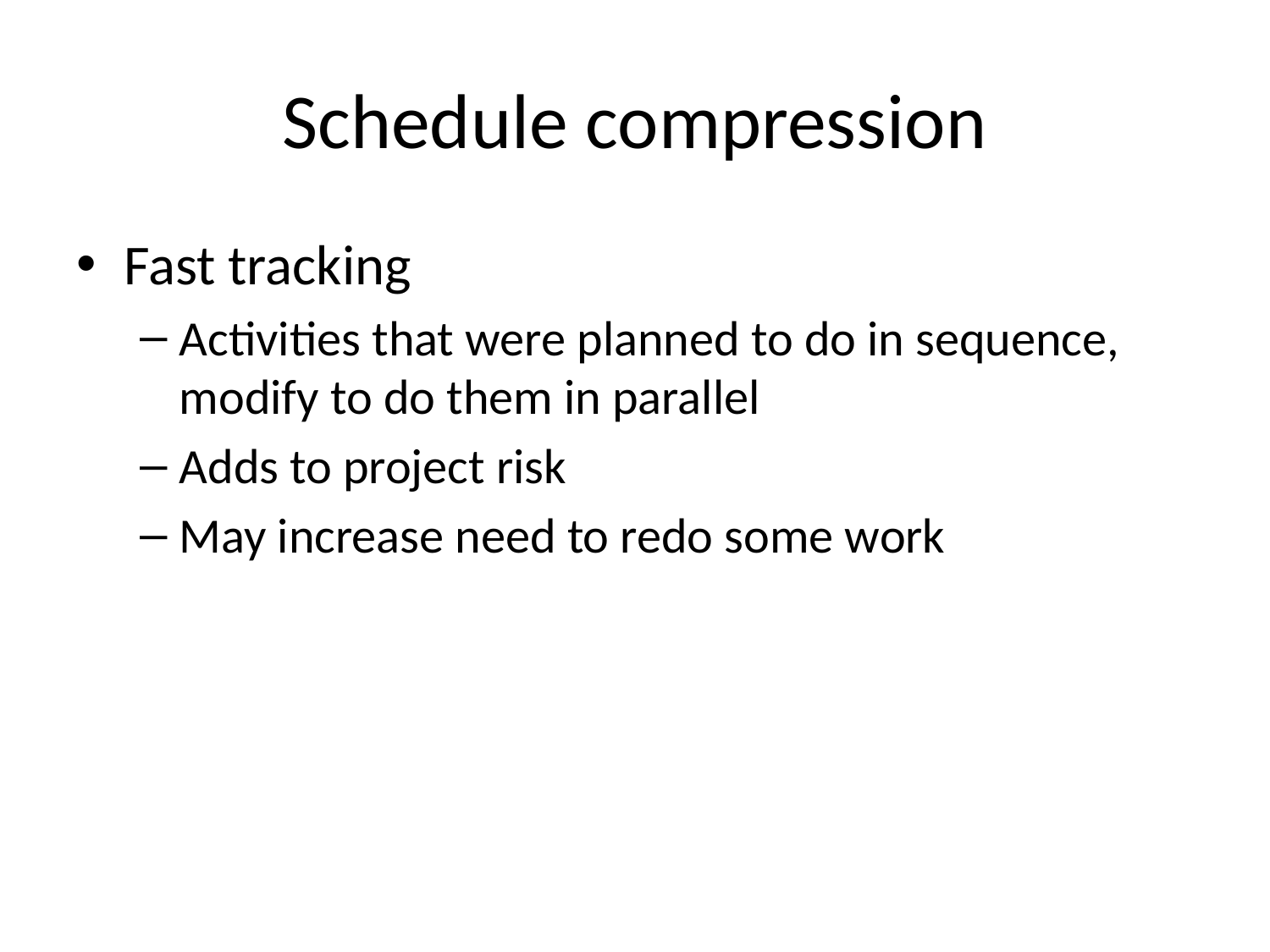

# Schedule compression
Fast tracking
Activities that were planned to do in sequence, modify to do them in parallel
Adds to project risk
May increase need to redo some work